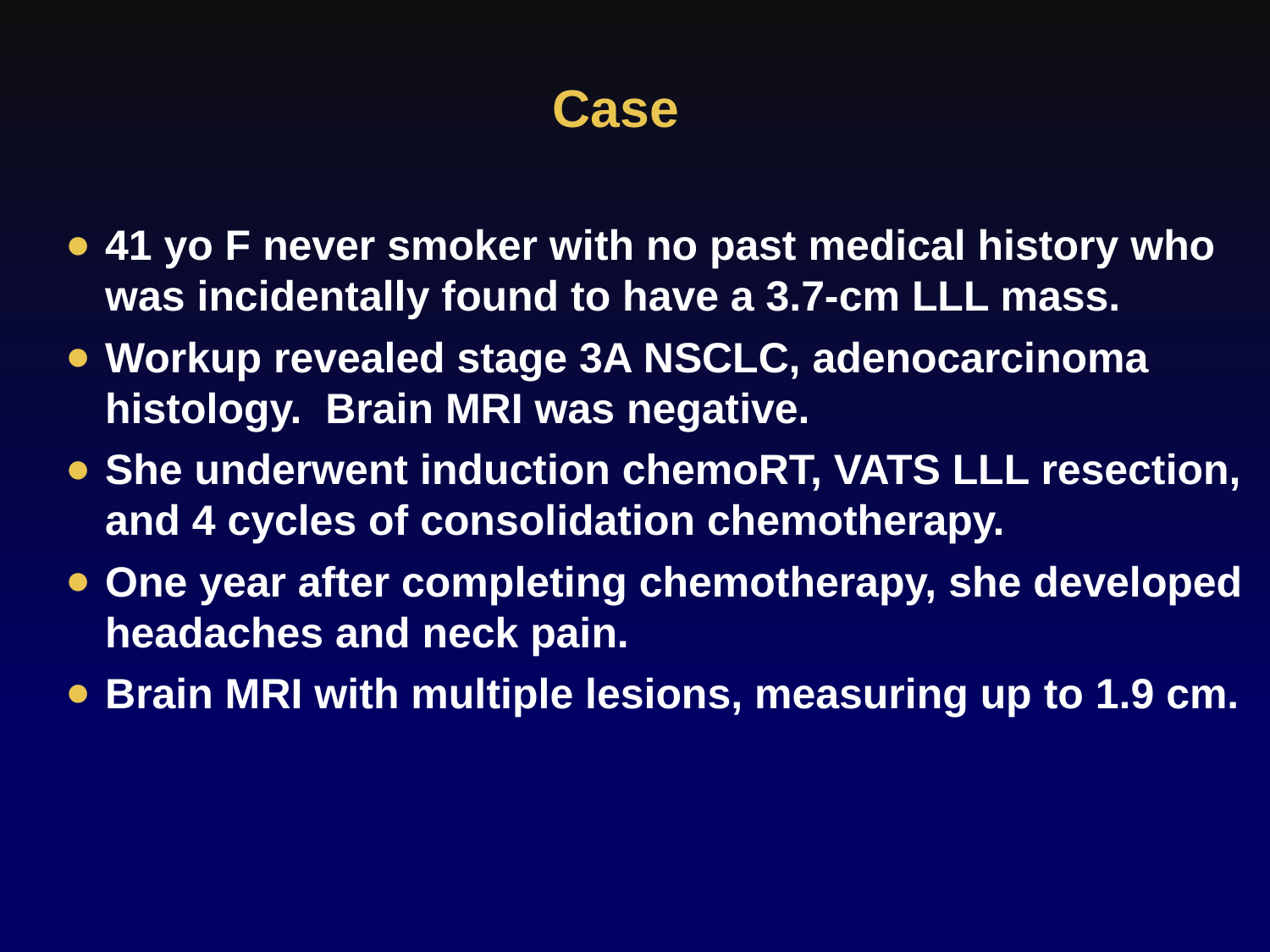

Case
41 yo F never smoker with no past medical history who was incidentally found to have a 3.7-cm LLL mass.
Workup revealed stage 3A NSCLC, adenocarcinoma histology.  Brain MRI was negative.
She underwent induction chemoRT, VATS LLL resection, and 4 cycles of consolidation chemotherapy.
One year after completing chemotherapy, she developed headaches and neck pain.
Brain MRI with multiple lesions, measuring up to 1.9 cm.